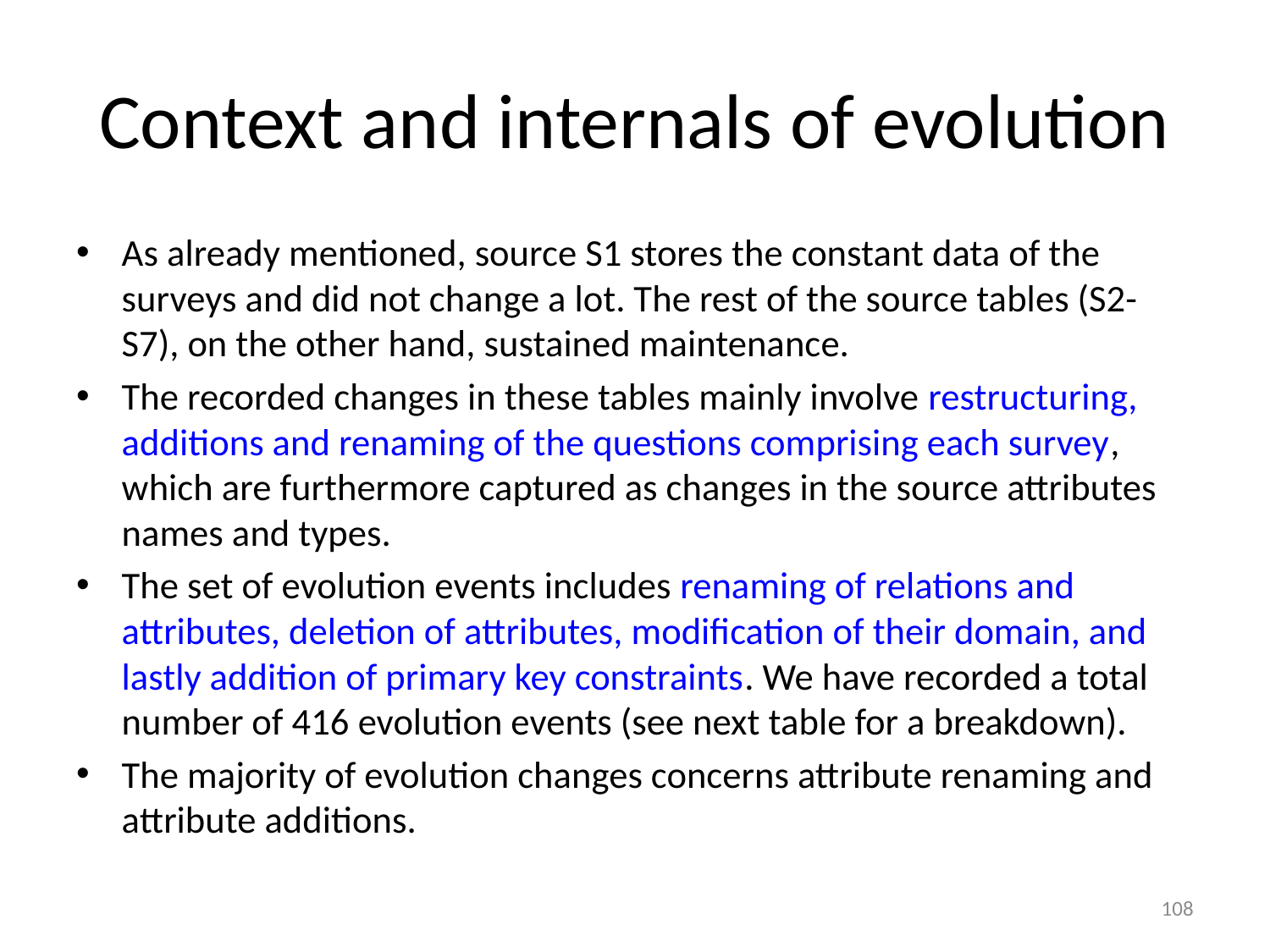

# Context and internals of evolution
As already mentioned, source S1 stores the constant data of the surveys and did not change a lot. The rest of the source tables (S2-S7), on the other hand, sustained maintenance.
The recorded changes in these tables mainly involve restructuring, additions and renaming of the questions comprising each survey, which are furthermore captured as changes in the source attributes names and types.
The set of evolution events includes renaming of relations and attributes, deletion of attributes, modification of their domain, and lastly addition of primary key constraints. We have recorded a total number of 416 evolution events (see next table for a breakdown).
The majority of evolution changes concerns attribute renaming and attribute additions.

108